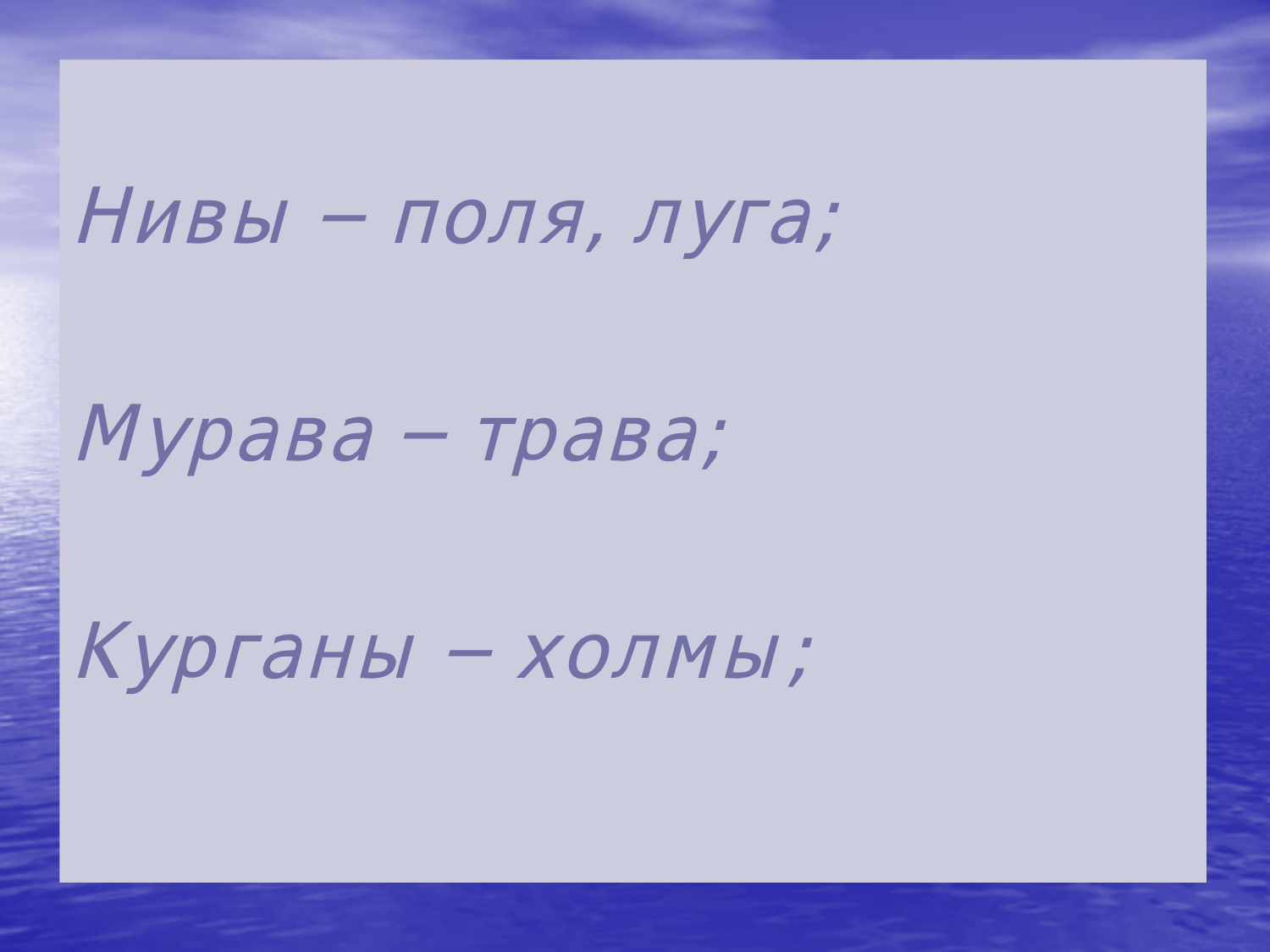

Нивы – поля, луга;

Мурава – трава;

Курганы – холмы;